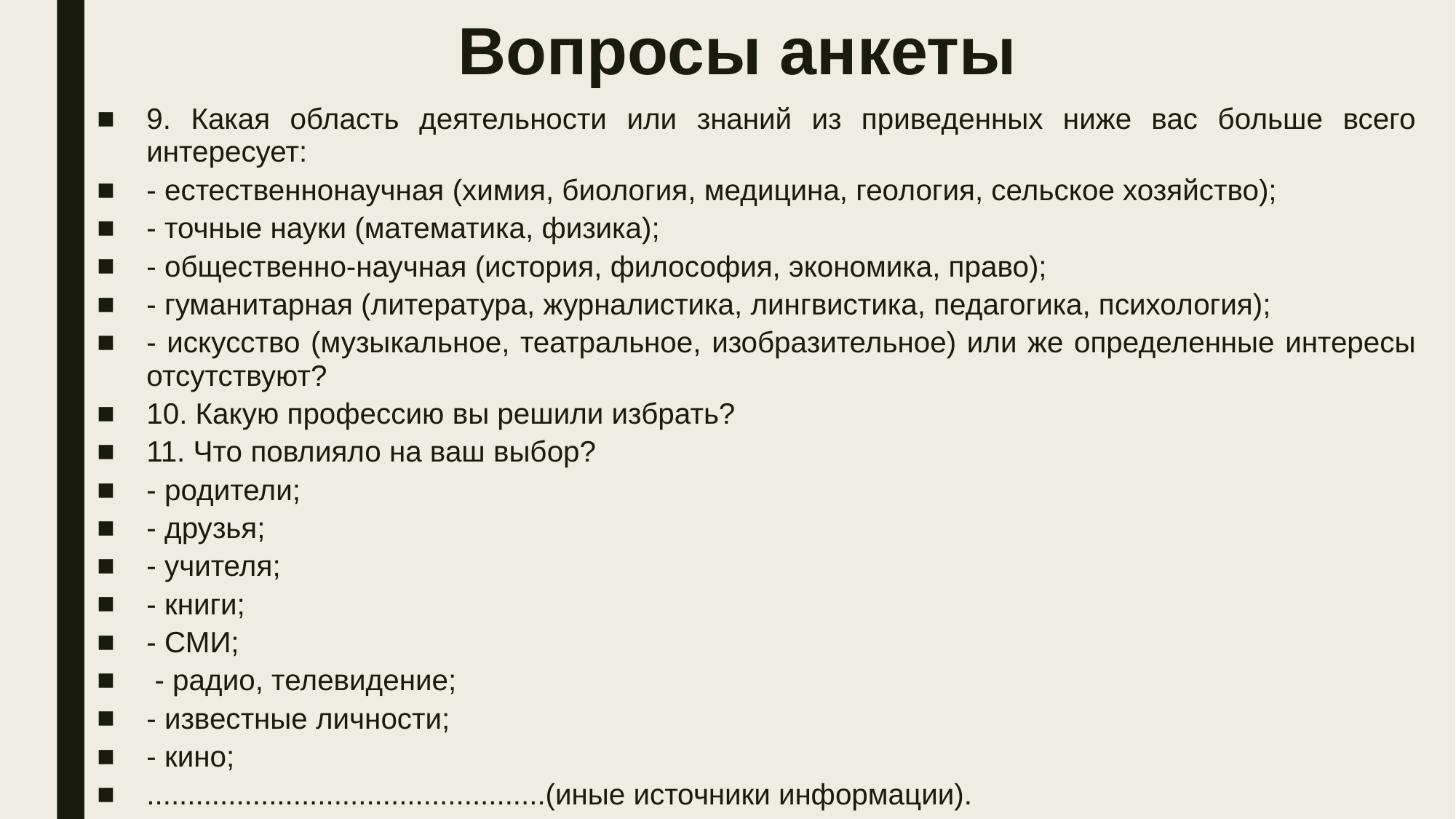

# Вопросы анкеты
9. Какая область деятельности или знаний из приведенных ниже вас больше всего интересует:
- естественнонаучная (химия, биология, медицина, геология, сельское хозяйство);
- точные науки (математика, физика);
- общественно-научная (история, философия, экономика, право);
- гуманитарная (литература, журналистика, лингвистика, педагогика, психология);
- искусство (музыкальное, театральное, изобразительное) или же определенные интересы отсутствуют?
10. Какую профессию вы решили избрать?
11. Что повлияло на ваш выбор?
- родители;
- друзья;
- учителя;
- книги;
- СМИ;
 - радио, телевидение;
- известные личности;
- кино;
.................................................(иные источники информации).